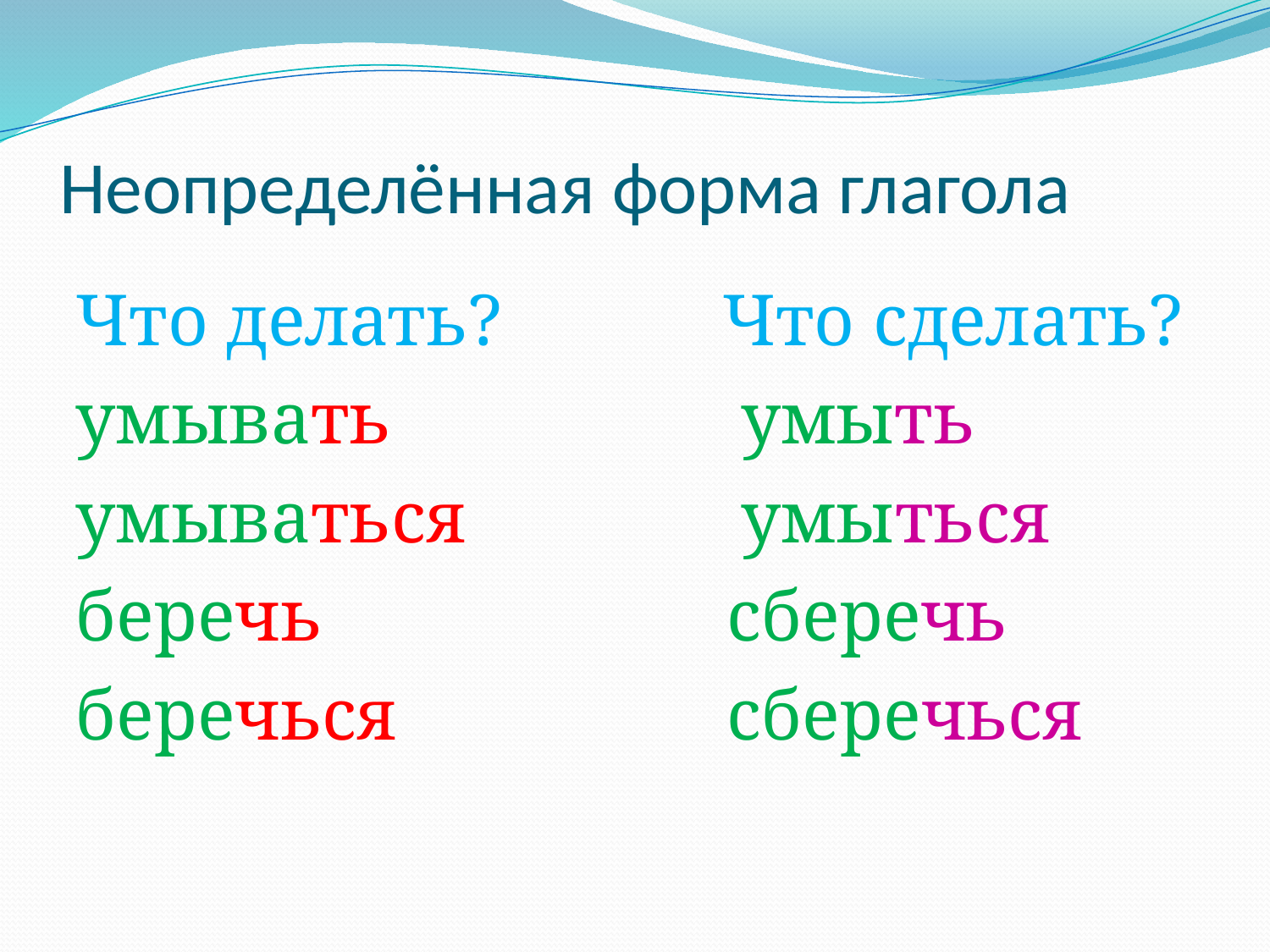

# Неопределённая форма глагола
Что делать?            Что сделать?
умывать                   умыть
умываться               умыться
беречь                      сберечь
беречься                  сберечься